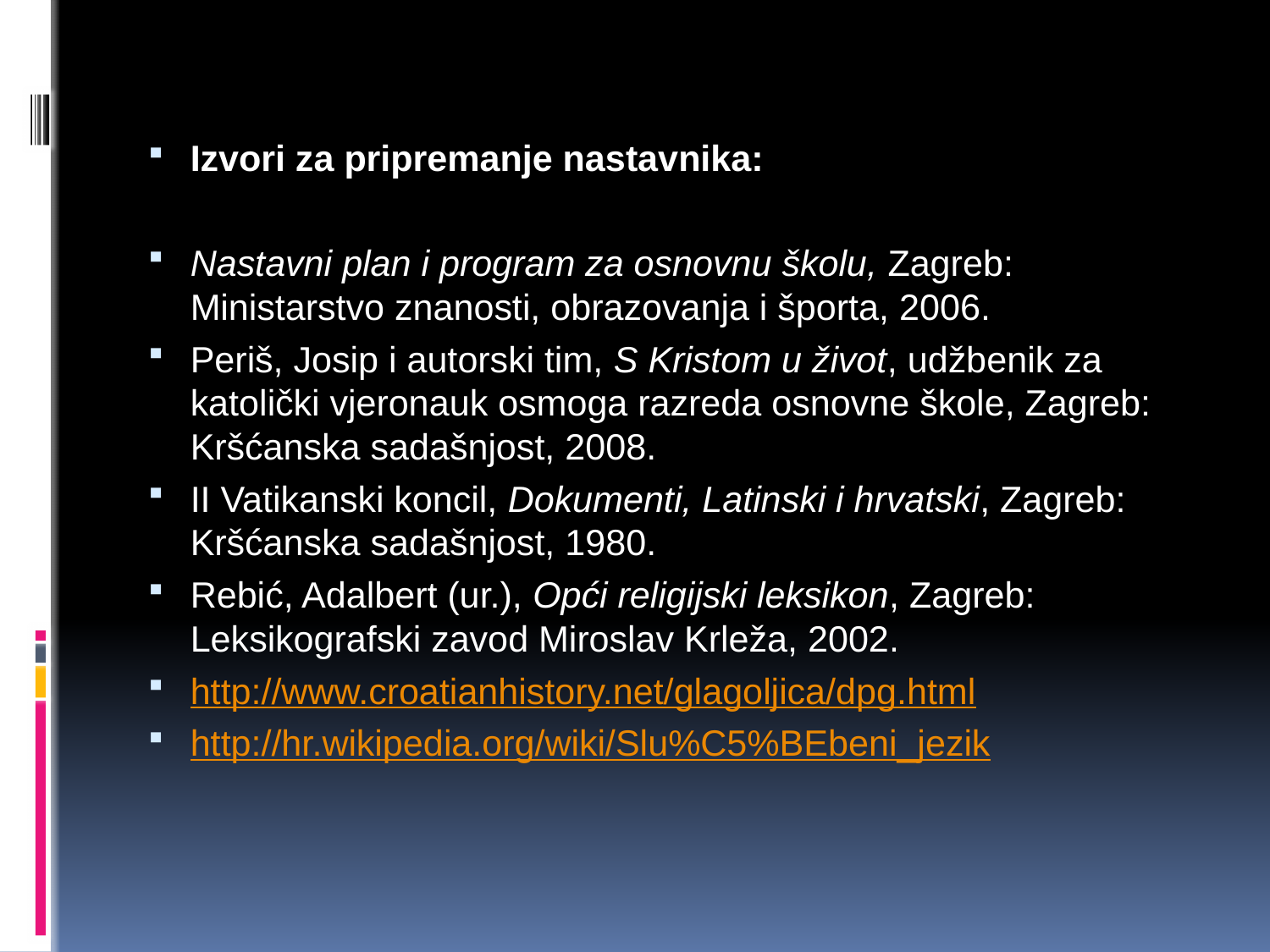

Izvori za pripremanje nastavnika:

Nastavni plan i program za osnovnu školu, Zagreb: Ministarstvo znanosti, obrazovanja i športa, 2006.
Periš, Josip i autorski tim, S Kristom u život, udžbenik za katolički vjeronauk osmoga razreda osnovne škole, Zagreb: Kršćanska sadašnjost, 2008.
II Vatikanski koncil, Dokumenti, Latinski i hrvatski, Zagreb: Kršćanska sadašnjost, 1980.
Rebić, Adalbert (ur.), Opći religijski leksikon, Zagreb: Leksikografski zavod Miroslav Krleža, 2002.
http://www.croatianhistory.net/glagoljica/dpg.html
http://hr.wikipedia.org/wiki/Slu%C5%BEbeni_jezik